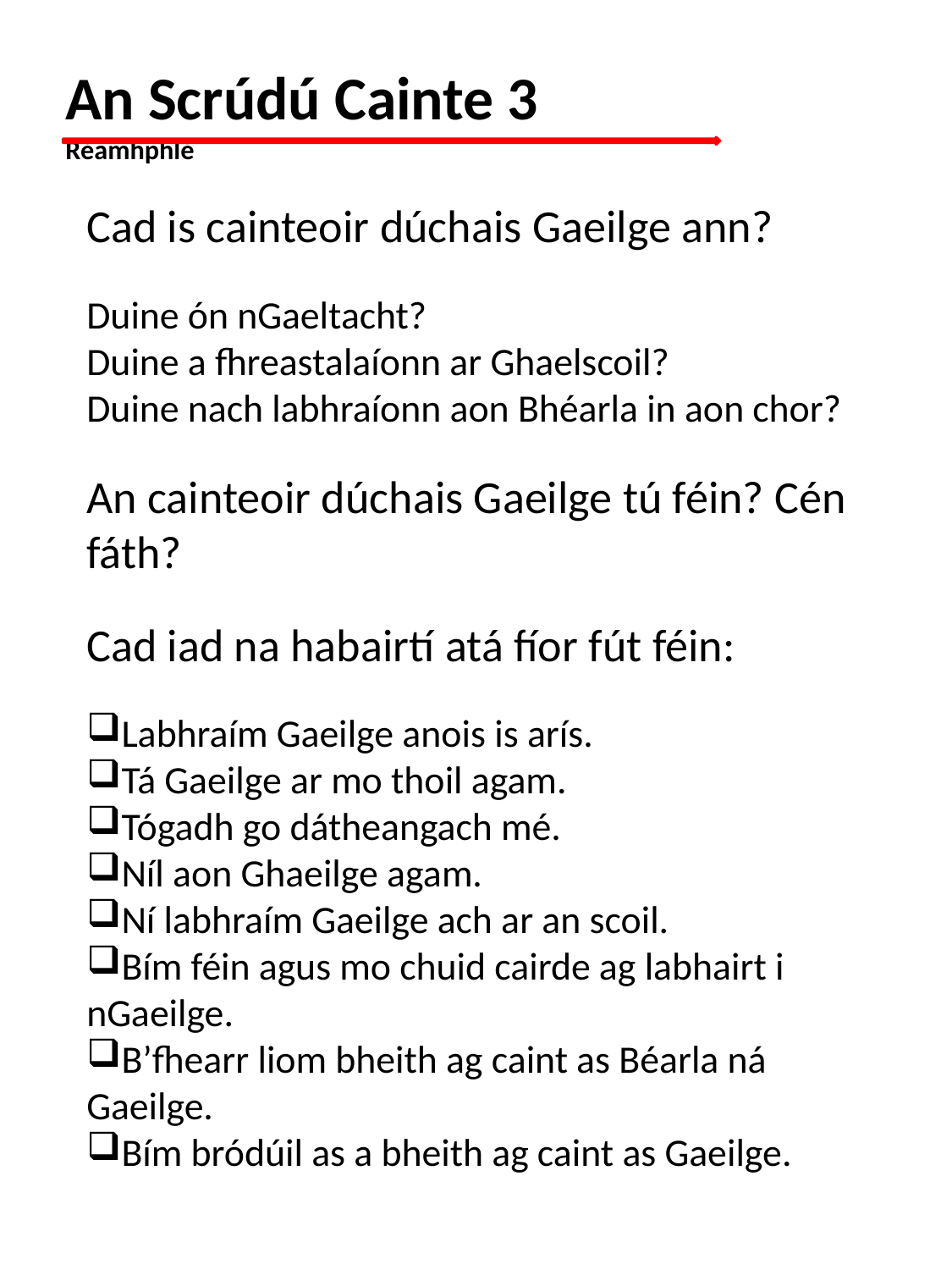

An Scrúdú Cainte 3	             Réamhphlé

Cad is cainteoir dúchais Gaeilge ann?

Duine ón nGaeltacht?
Duine a fhreastalaíonn ar Ghaelscoil?
Duine nach labhraíonn aon Bhéarla in aon chor?

An cainteoir dúchais Gaeilge tú féin? Cén fáth?

Cad iad na habairtí atá fíor fút féin:

Labhraím Gaeilge anois is arís.
Tá Gaeilge ar mo thoil agam.
Tógadh go dátheangach mé.
Níl aon Ghaeilge agam.
Ní labhraím Gaeilge ach ar an scoil.
Bím féin agus mo chuid cairde ag labhairt i nGaeilge.
B’fhearr liom bheith ag caint as Béarla ná Gaeilge.
Bím bródúil as a bheith ag caint as Gaeilge.